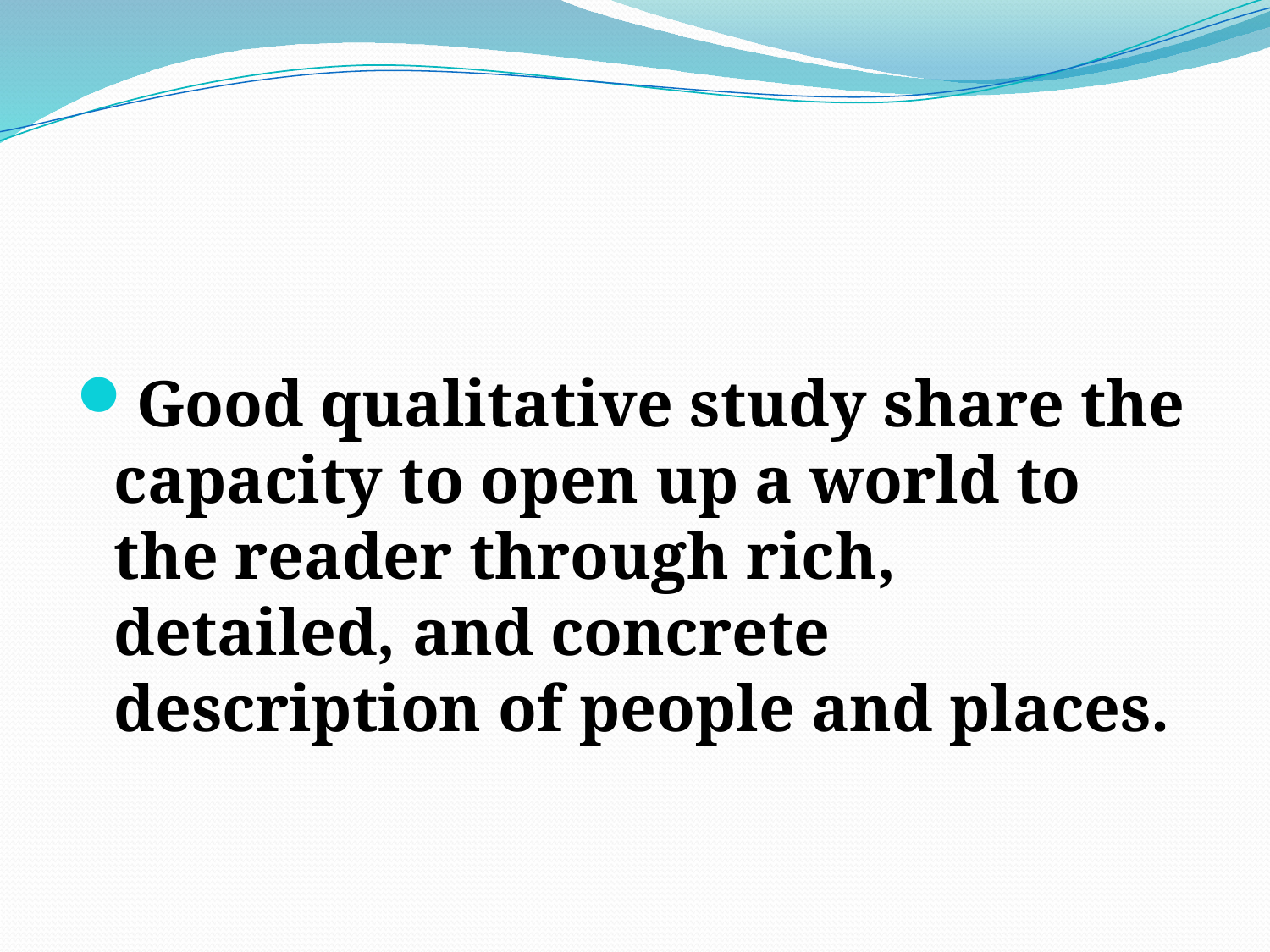

#

Good qualitative study share the capacity to open up a world to the reader through rich, detailed, and concrete description of people and places.